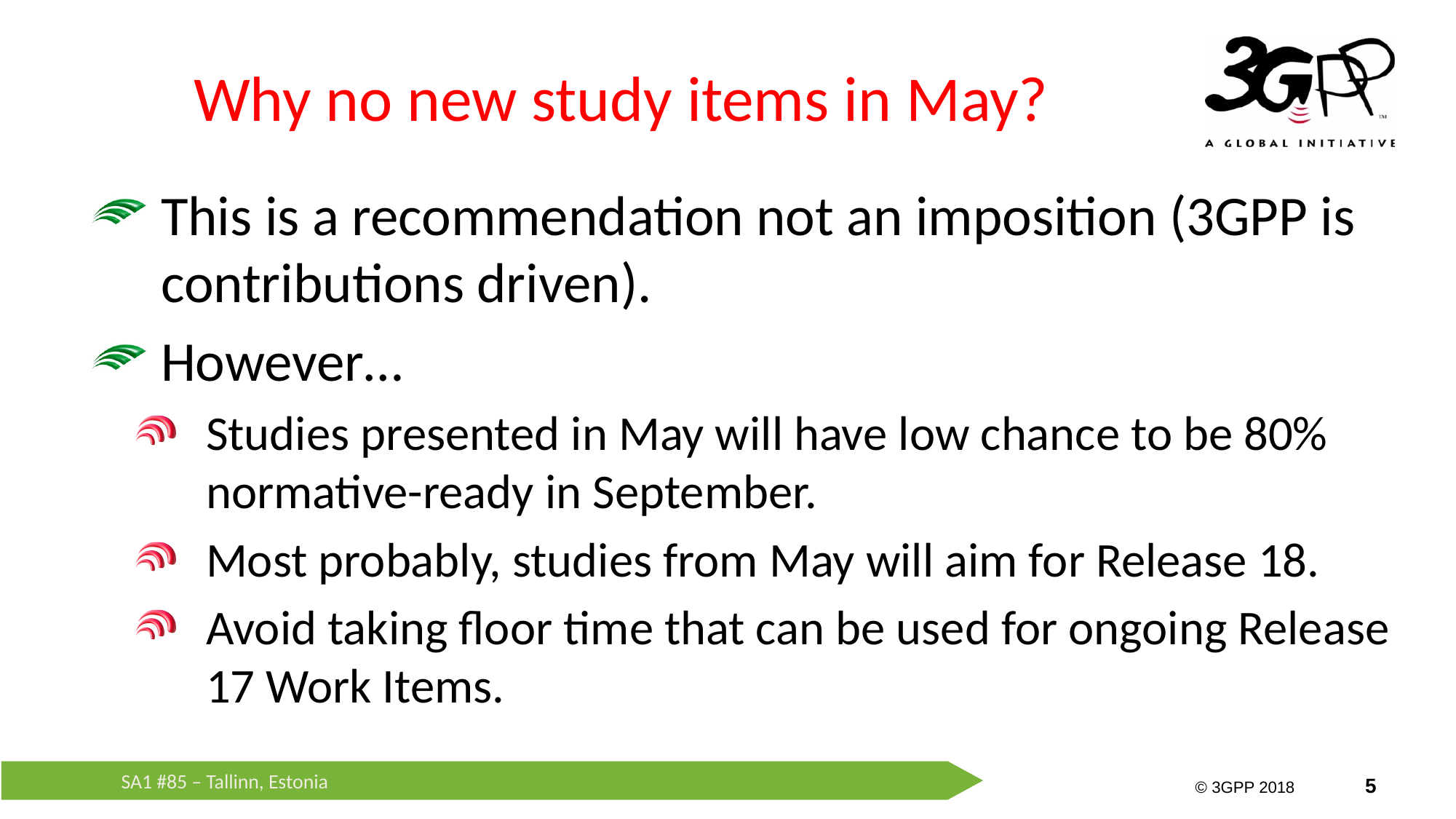

# Why no new study items in May?
This is a recommendation not an imposition (3GPP is contributions driven).
However…
Studies presented in May will have low chance to be 80% normative-ready in September.
Most probably, studies from May will aim for Release 18.
Avoid taking floor time that can be used for ongoing Release 17 Work Items.